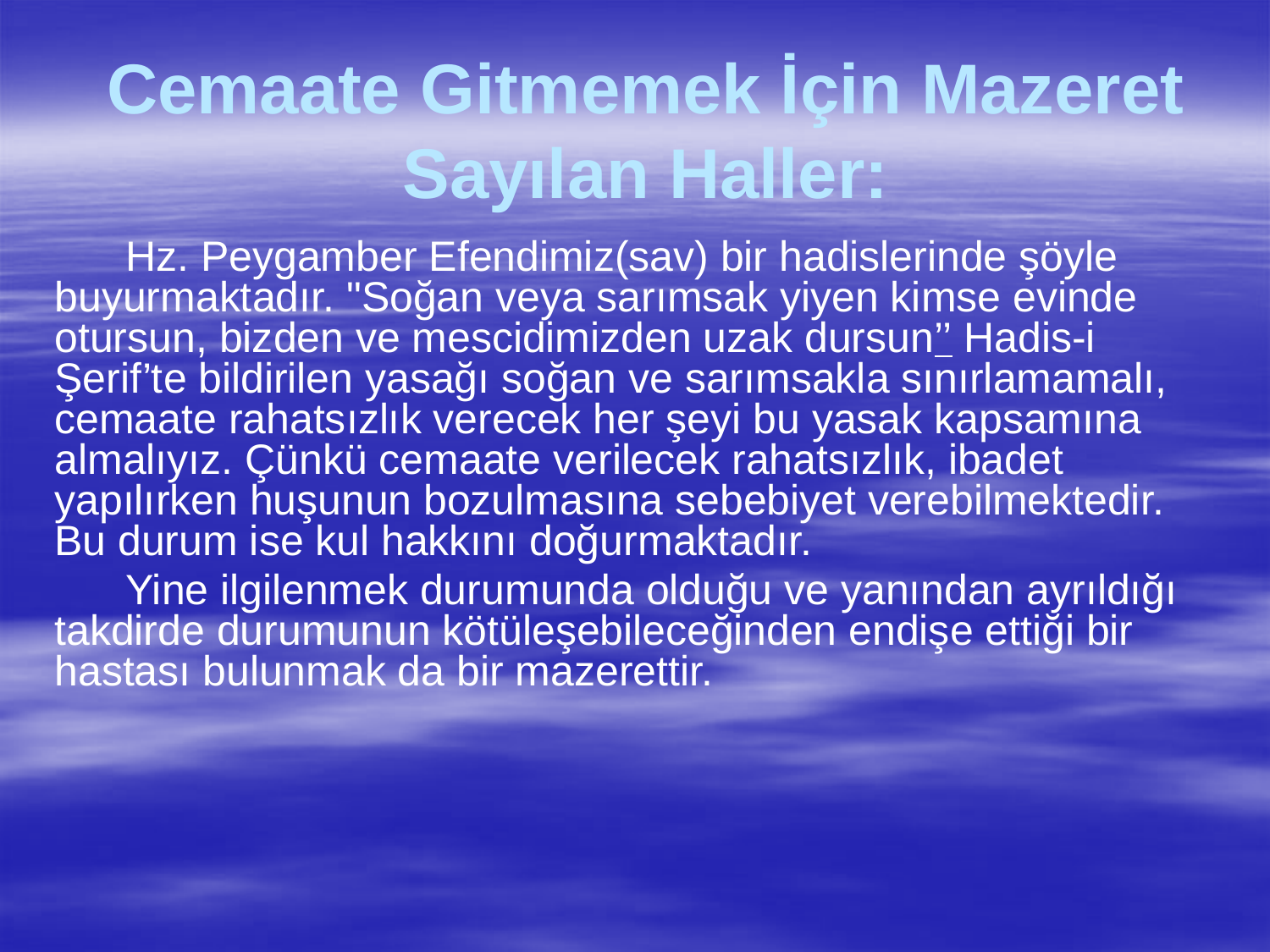

# Cemaate Gitmemek İçin Mazeret Sayılan Haller:
      Hz. Peygamber Efendimiz(sav) bir hadislerinde şöyle buyurmaktadır. "Soğan veya sarımsak yiyen kimse evinde otursun, bizden ve mescidimizden uzak dursun’’ Hadis-i Şerif’te bildirilen yasağı soğan ve sarımsakla sınırlamamalı, cemaate rahatsızlık verecek her şeyi bu yasak kapsamına almalıyız. Çünkü cemaate verilecek rahatsızlık, ibadet yapılırken huşunun bozulmasına sebebiyet verebilmektedir. Bu durum ise kul hakkını doğurmaktadır.
      Yine ilgilenmek durumunda olduğu ve yanından ayrıldığı takdirde durumunun kötüleşebileceğinden endişe ettiği bir hastası bulunmak da bir mazerettir.